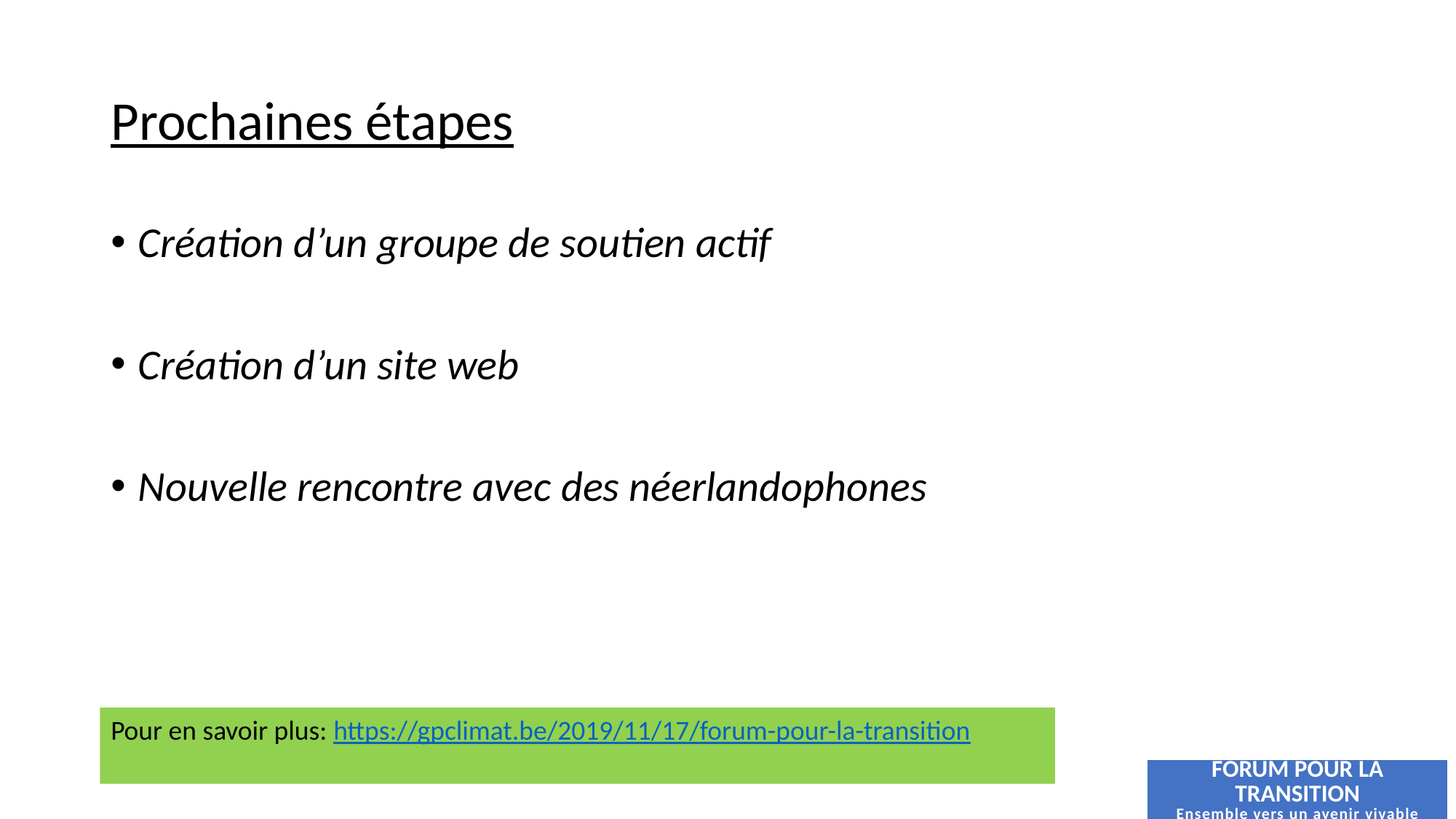

# Prochaines étapes
Création d’un groupe de soutien actif

Création d’un site web

Nouvelle rencontre avec des néerlandophones

Pour en savoir plus: https://gpclimat.be/2019/11/17/forum-pour-la-transition